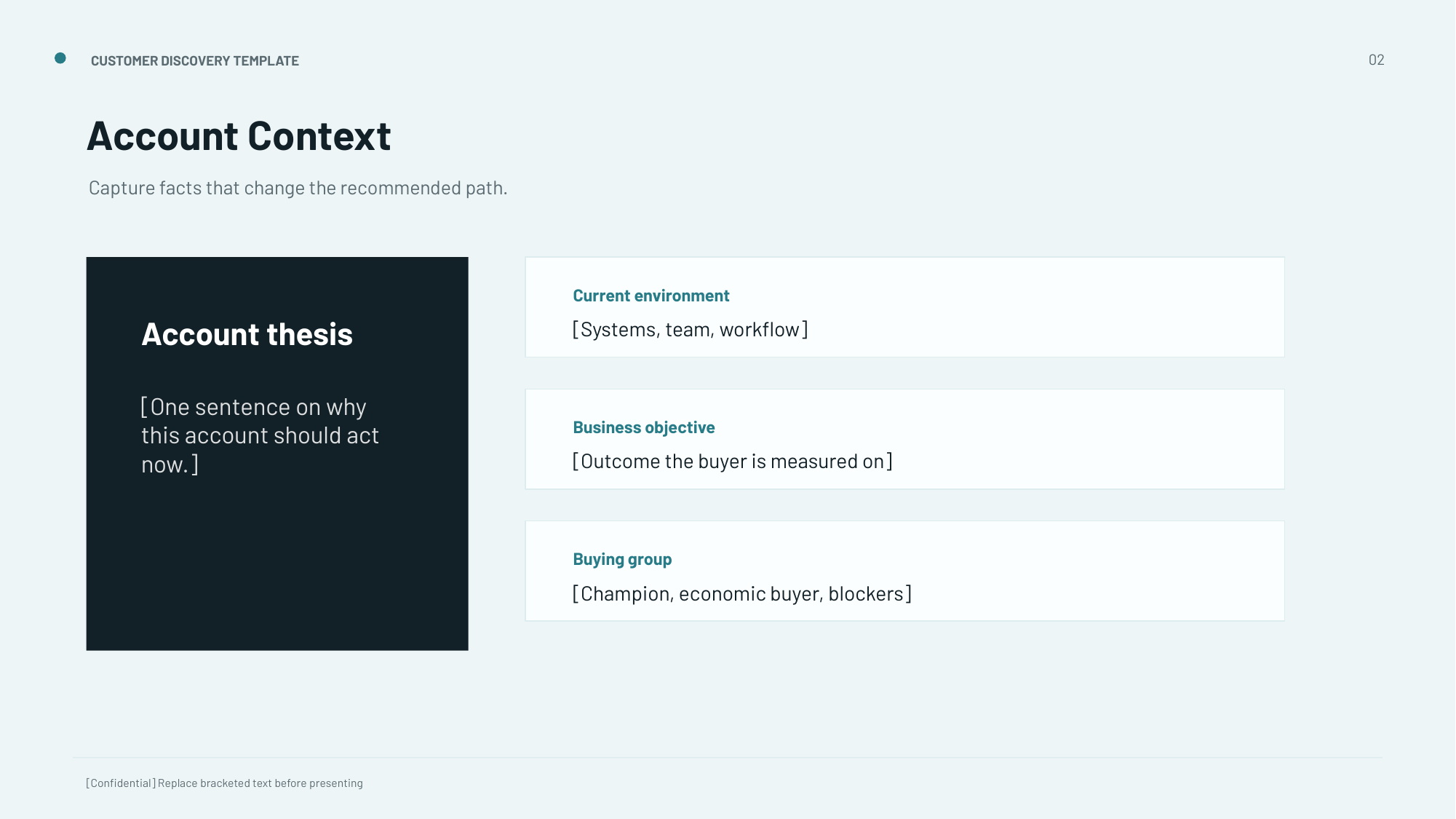

02
CUSTOMER DISCOVERY TEMPLATE

Account Context
Capture facts that change the recommended path.

Current environment
Account thesis
[Systems, team, workflow]
[One sentence on why this account should act now.]

Business objective
[Outcome the buyer is measured on]

Buying group
[Champion, economic buyer, blockers]

[Confidential] Replace bracketed text before presenting